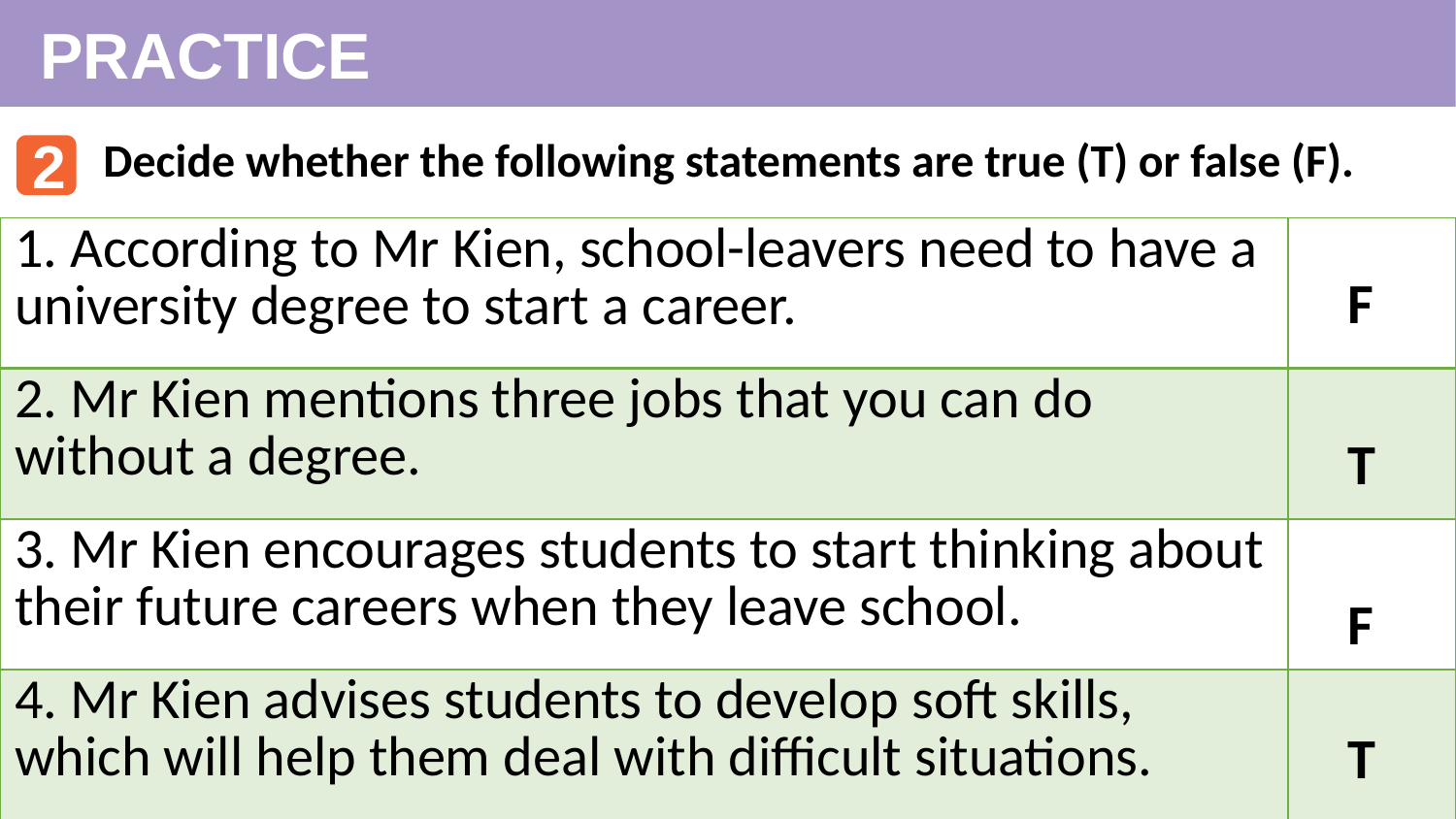

PRACTICE
2
Decide whether the following statements are true (T) or false (F).

| 1. According to Mr Kien, school-leavers need to have a university degree to start a career. |  |
| --- | --- |
| 2. Mr Kien mentions three jobs that you can do without a degree. |  |
| 3. Mr Kien encourages students to start thinking about their future careers when they leave school. |  |
| 4. Mr Kien advises students to develop soft skills, which will help them deal with difficult situations. |  |
F
T
F
T